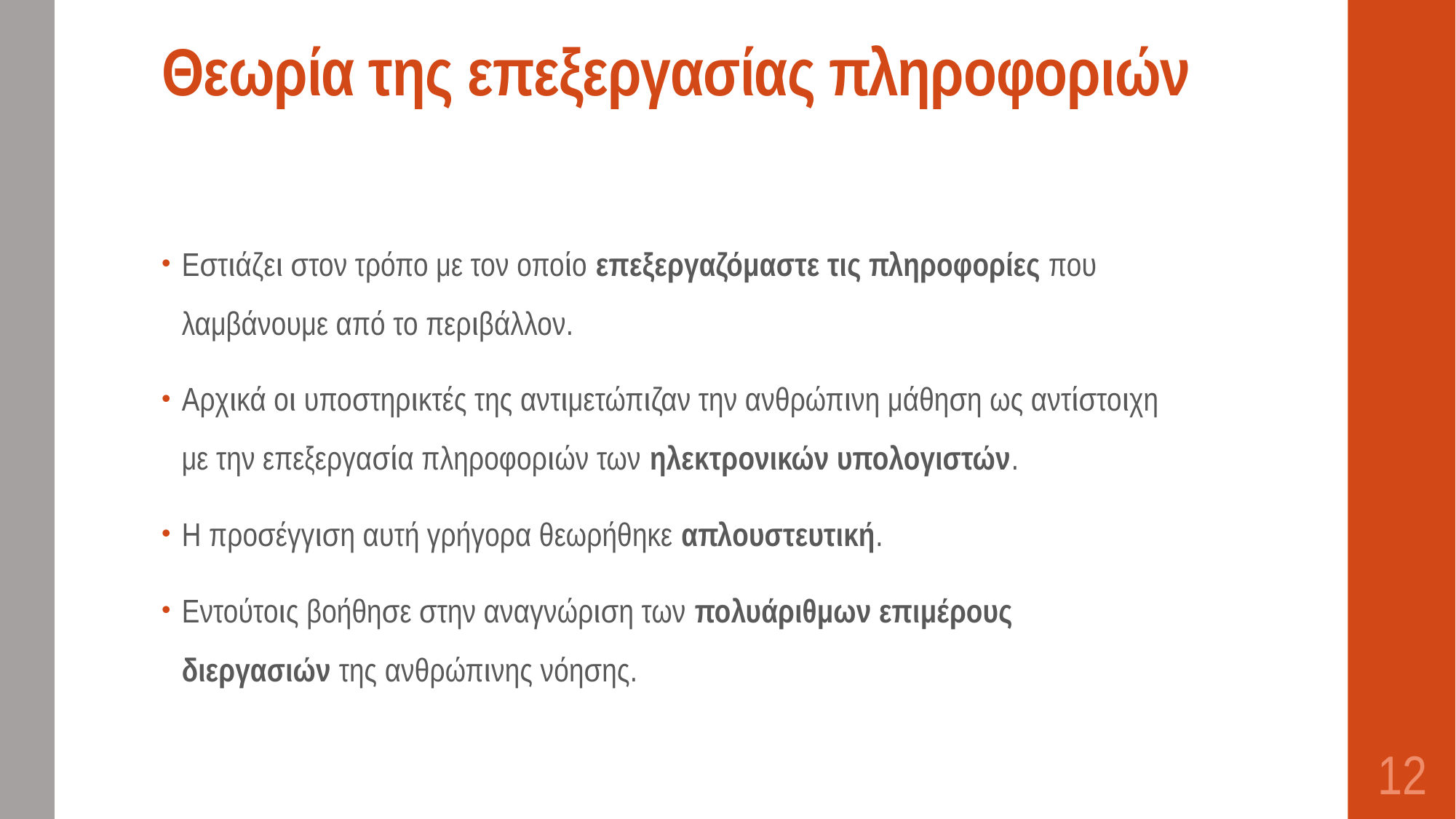

# Θεωρία της επεξεργασίας πληροφοριών
Εστιάζει στον τρόπο με τον οποίο επεξεργαζόμαστε τις πληροφορίες που λαμβάνουμε από το περιβάλλον.
Αρχικά οι υποστηρικτές της αντιμετώπιζαν την ανθρώπινη μάθηση ως αντίστοιχη με την επεξεργασία πληροφοριών των ηλεκτρονικών υπολογιστών.
Η προσέγγιση αυτή γρήγορα θεωρήθηκε απλουστευτική.
Εντούτοις βοήθησε στην αναγνώριση των πολυάριθμων επιμέρους διεργασιών της ανθρώπινης νόησης.
12